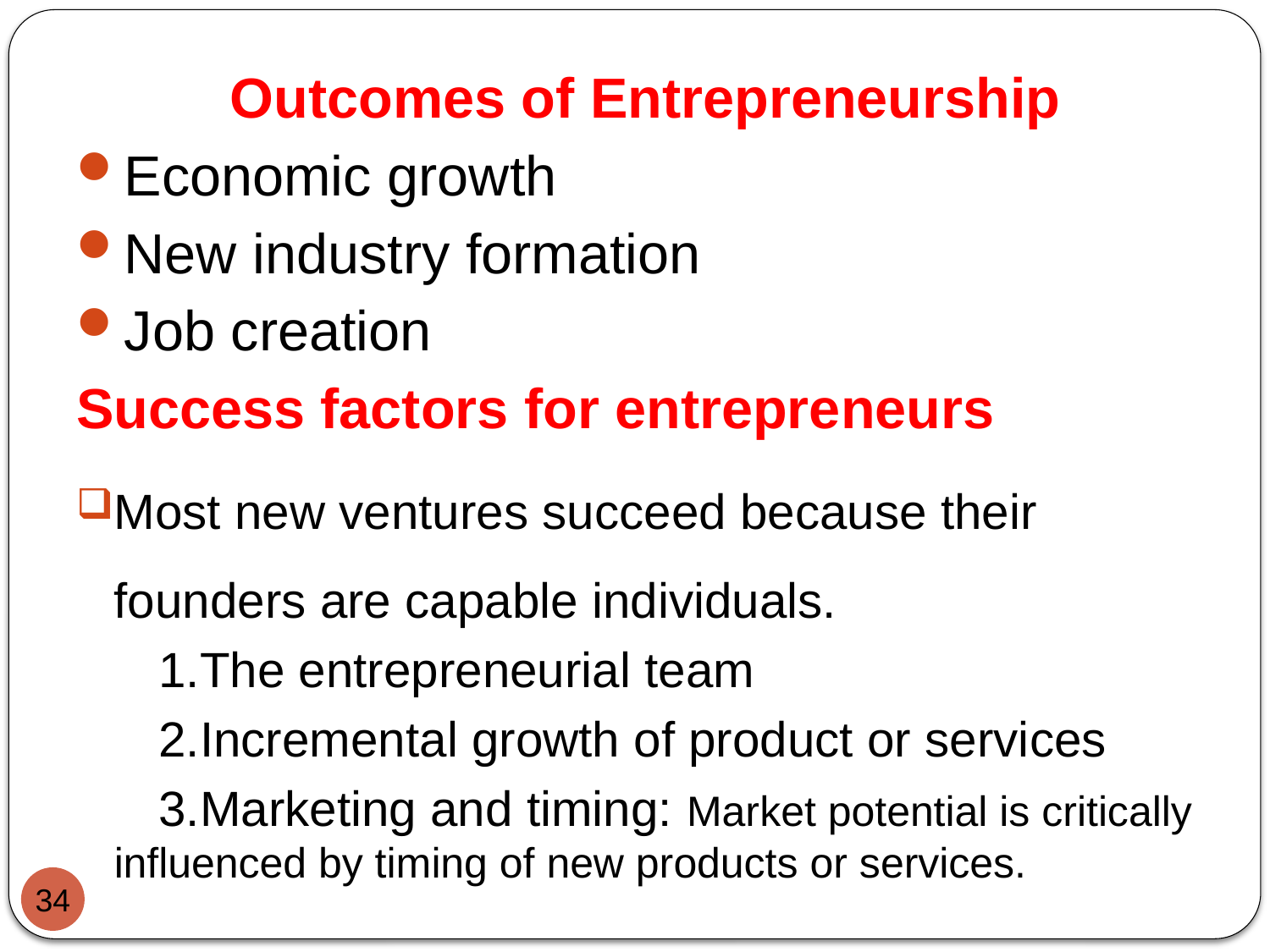

Outcomes of Entrepreneurship
Economic growth
New industry formation
Job creation
Success factors for entrepreneurs
Most new ventures succeed because their founders are capable individuals.
      1.The entrepreneurial team
      2.Incremental growth of product or services
      3.Marketing and timing: Market potential is critically influenced by timing of new products or services.

34